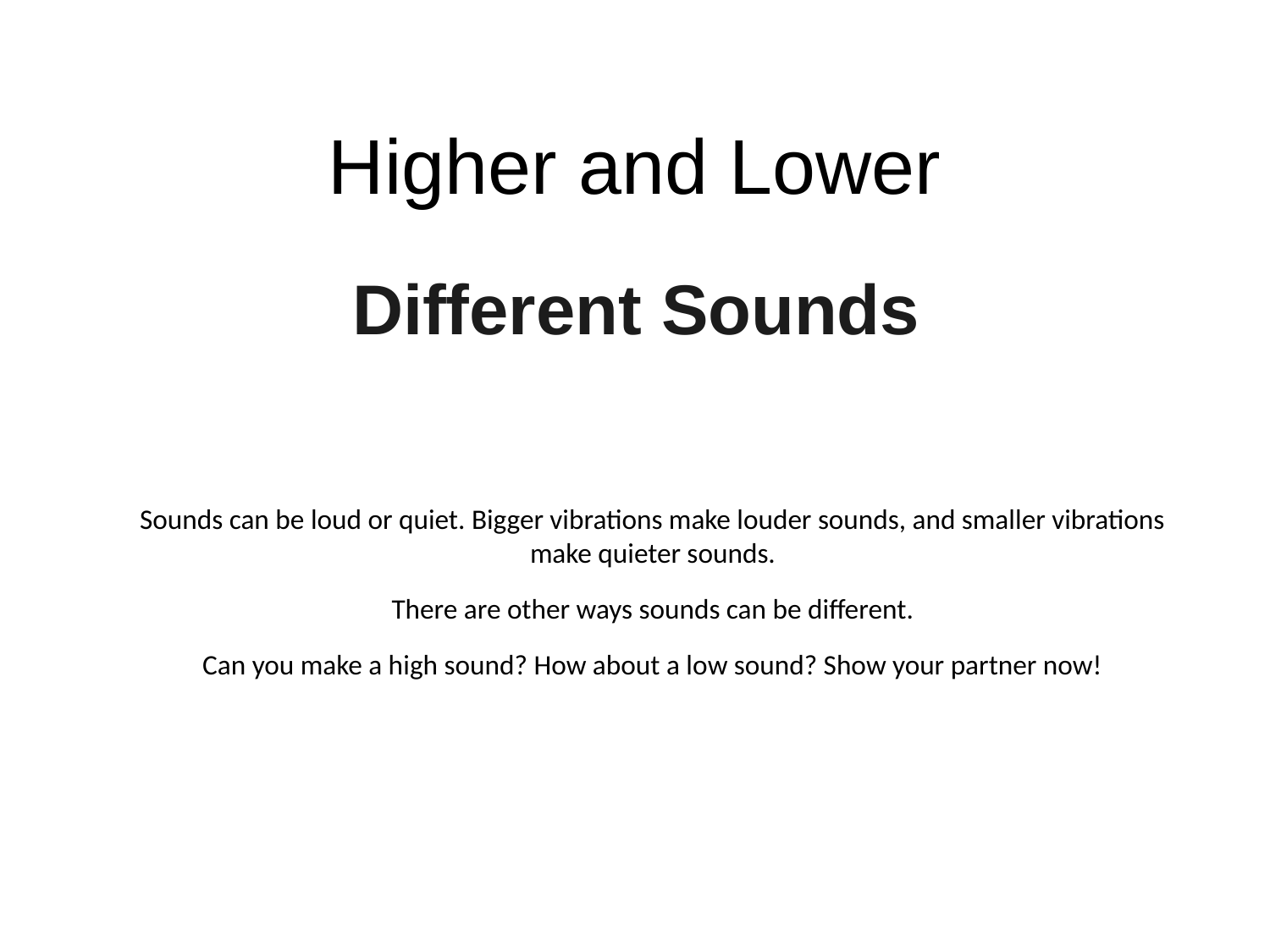

Higher and Lower
Different Sounds
Sounds can be loud or quiet. Bigger vibrations make louder sounds, and smaller vibrations make quieter sounds.

There are other ways sounds can be different.

Can you make a high sound? How about a low sound? Show your partner now!